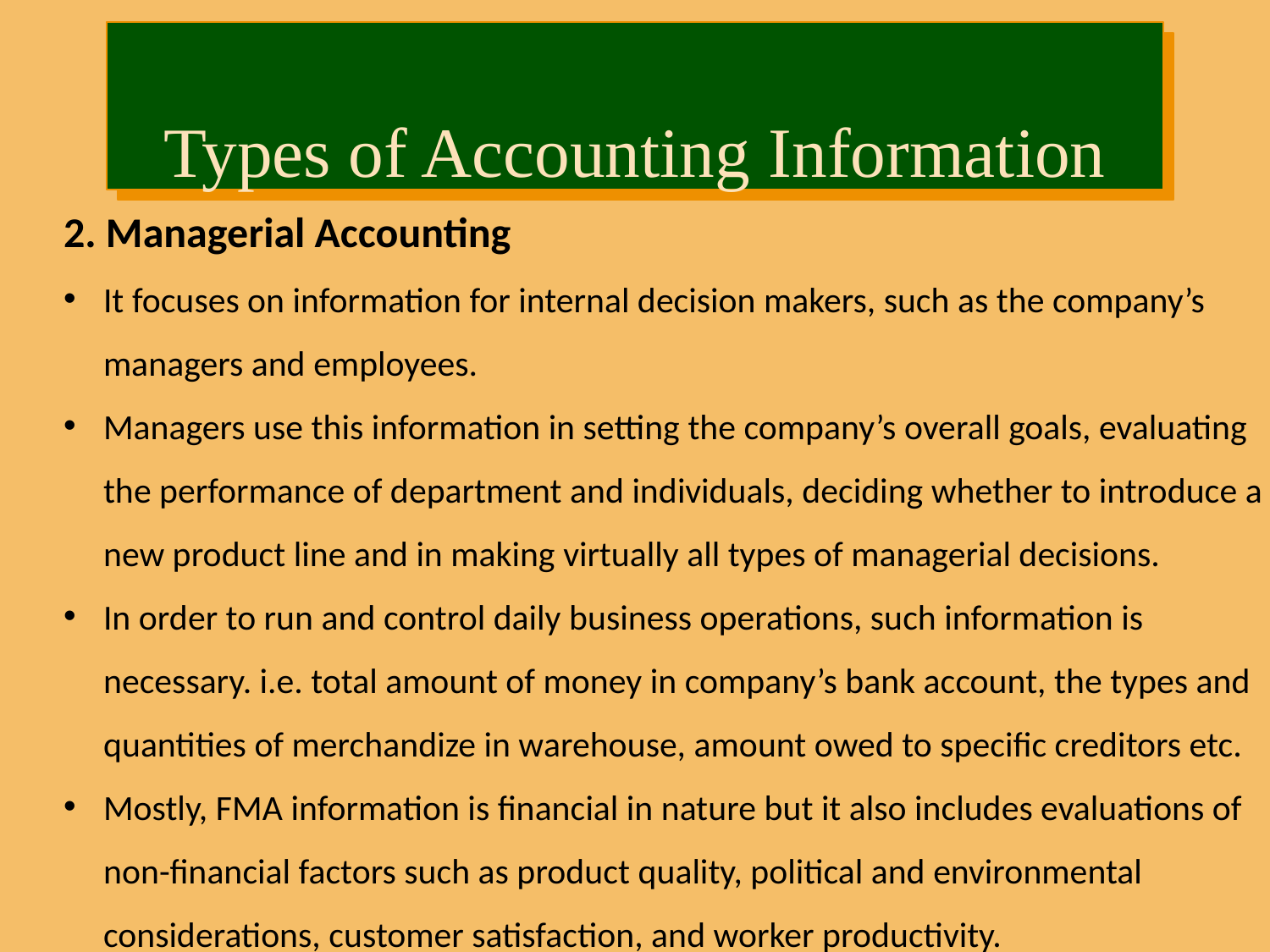

# Types of Accounting Information
2. Managerial Accounting
It focuses on information for internal decision makers, such as the company’s managers and employees.
Managers use this information in setting the company’s overall goals, evaluating the performance of department and individuals, deciding whether to introduce a new product line and in making virtually all types of managerial decisions.
In order to run and control daily business operations, such information is necessary. i.e. total amount of money in company’s bank account, the types and quantities of merchandize in warehouse, amount owed to specific creditors etc.
Mostly, FMA information is financial in nature but it also includes evaluations of non-financial factors such as product quality, political and environmental considerations, customer satisfaction, and worker productivity.